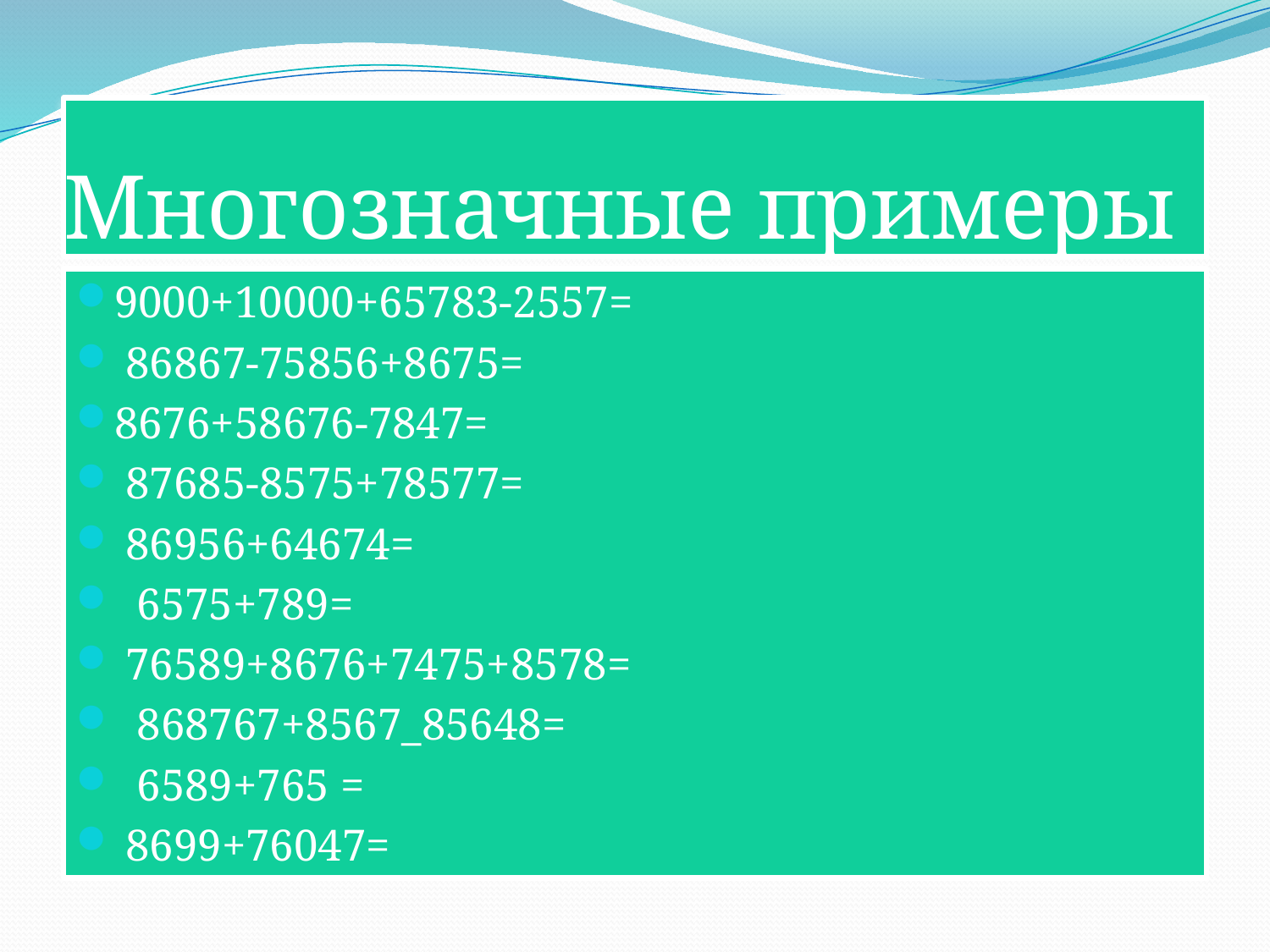

# Многозначные примеры
9000+10000+65783-2557=
 86867-75856+8675=
8676+58676-7847=
 87685-8575+78577=
 86956+64674=
  6575+789=
 76589+8676+7475+8578=
  868767+8567_85648=
  6589+765 =
 8699+76047=